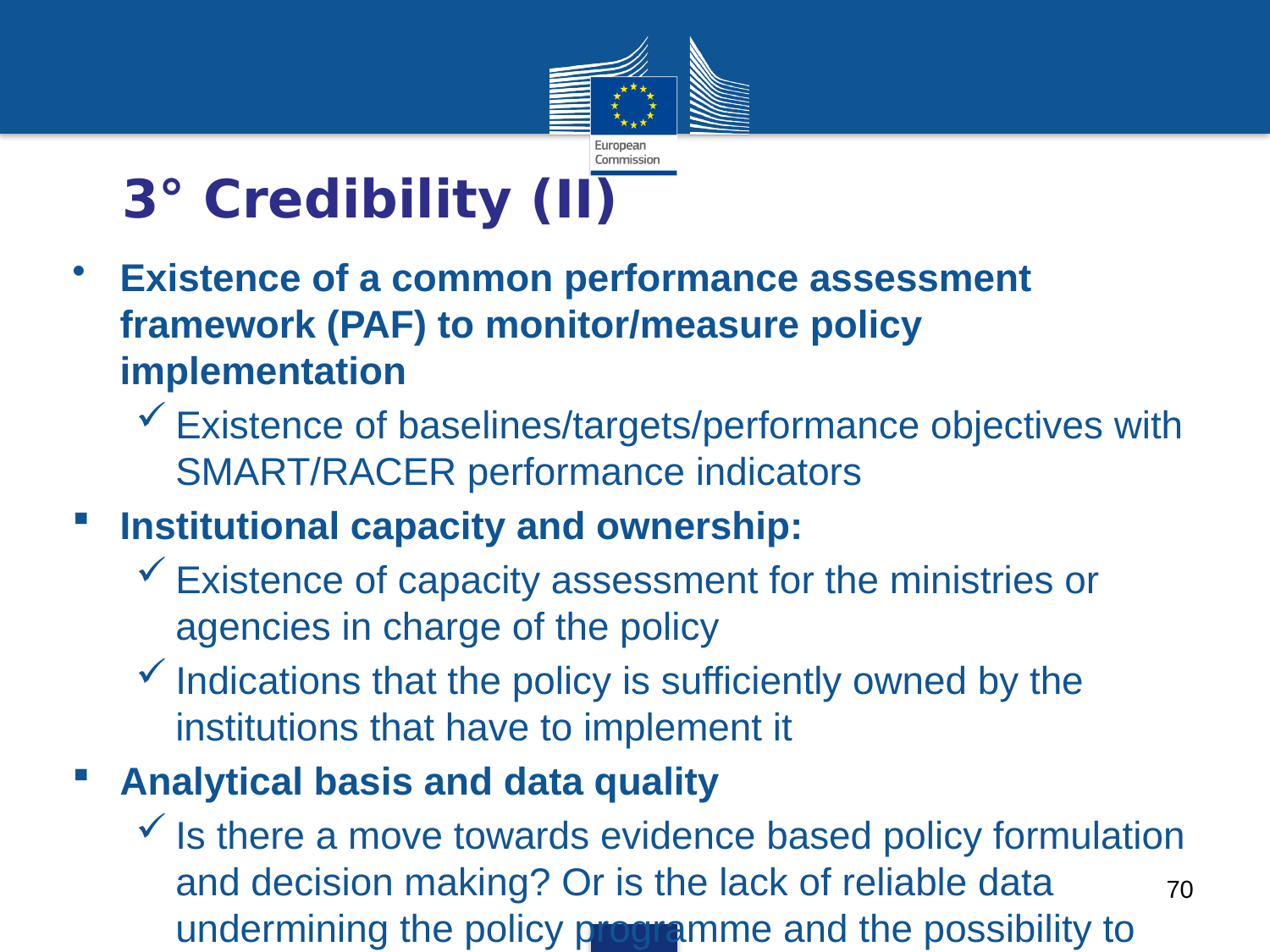

# 3° Credibility (II)
Existence of a common performance assessment framework (PAF) to monitor/measure policy implementation
Existence of baselines/targets/performance objectives with SMART/RACER performance indicators
Institutional capacity and ownership:
Existence of capacity assessment for the ministries or agencies in charge of the policy
Indications that the policy is sufficiently owned by the institutions that have to implement it
Analytical basis and data quality
Is there a move towards evidence based policy formulation and decision making? Or is the lack of reliable data undermining the policy programme and the possibility to monitor it?

70